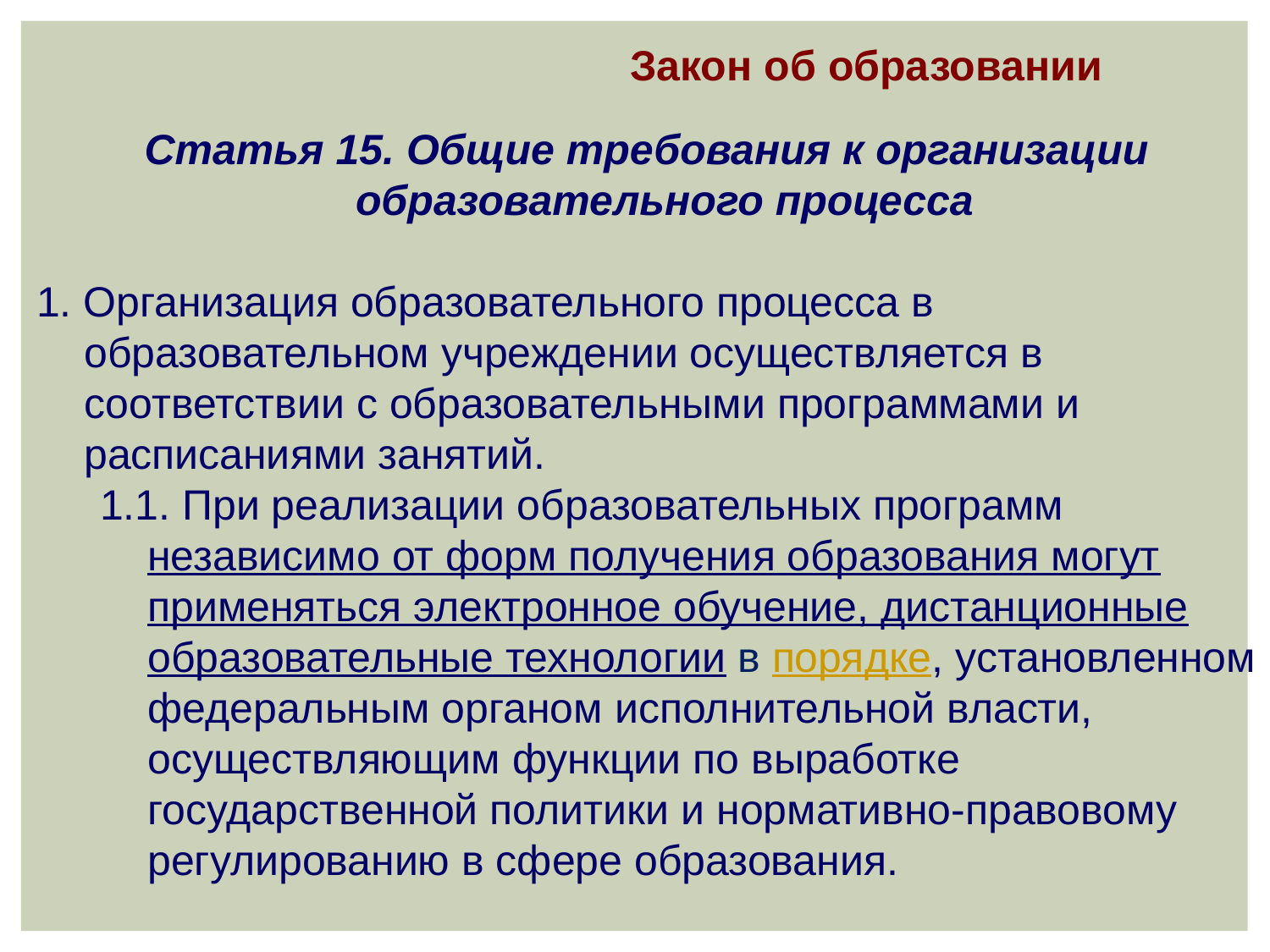

Закон об образовании
Статья 15. Общие требования к организации образовательного процесса
1. Организация образовательного процесса в образовательном учреждении осуществляется в соответствии с образовательными программами и расписаниями занятий.
1.1. При реализации образовательных программ независимо от форм получения образования могут применяться электронное обучение, дистанционные образовательные технологии в порядке, установленном федеральным органом исполнительной власти, осуществляющим функции по выработке государственной политики и нормативно-правовому регулированию в сфере образования.